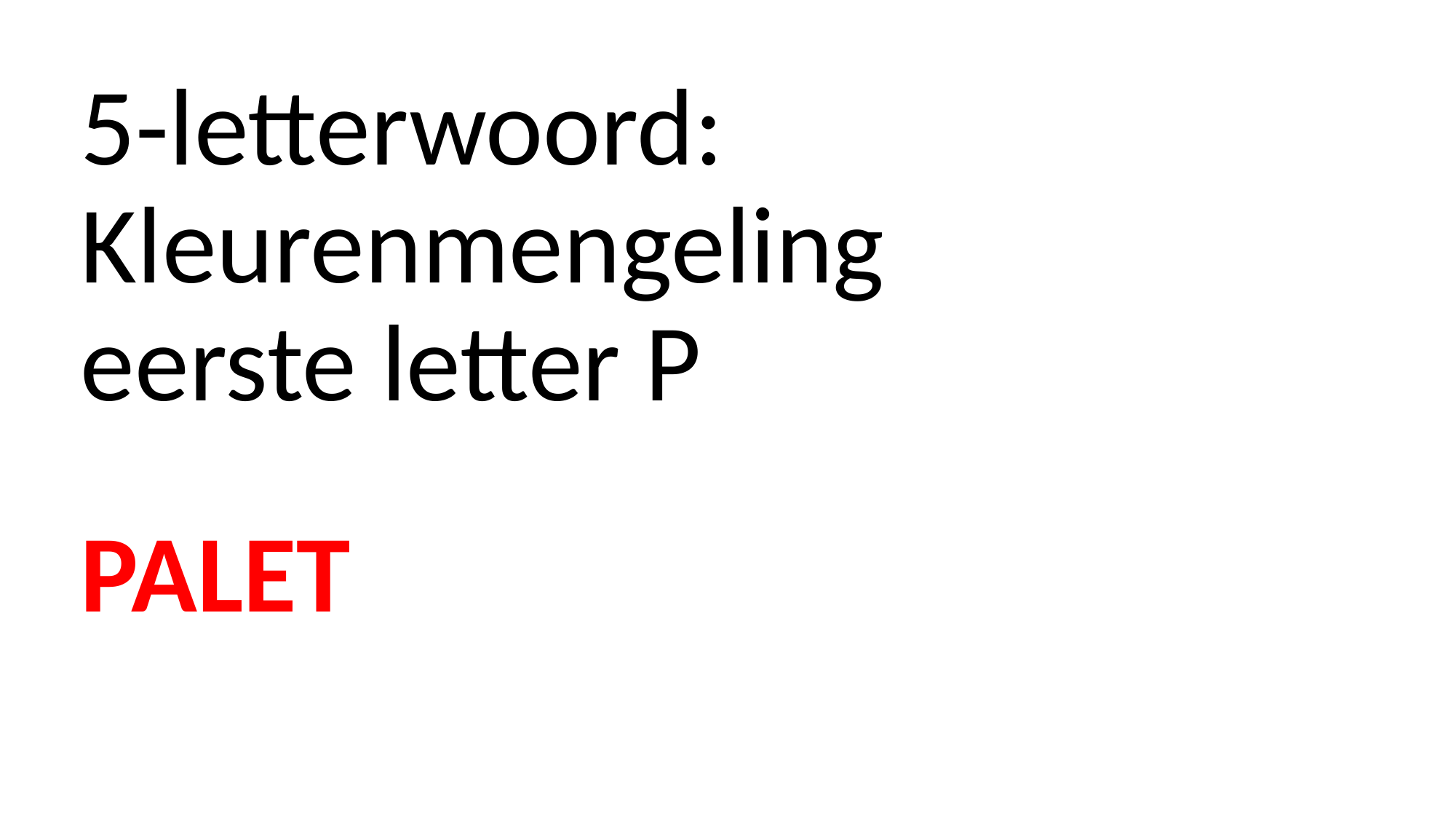

# 5-letterwoord: Kleurenmengeling eerste letter P
PALET